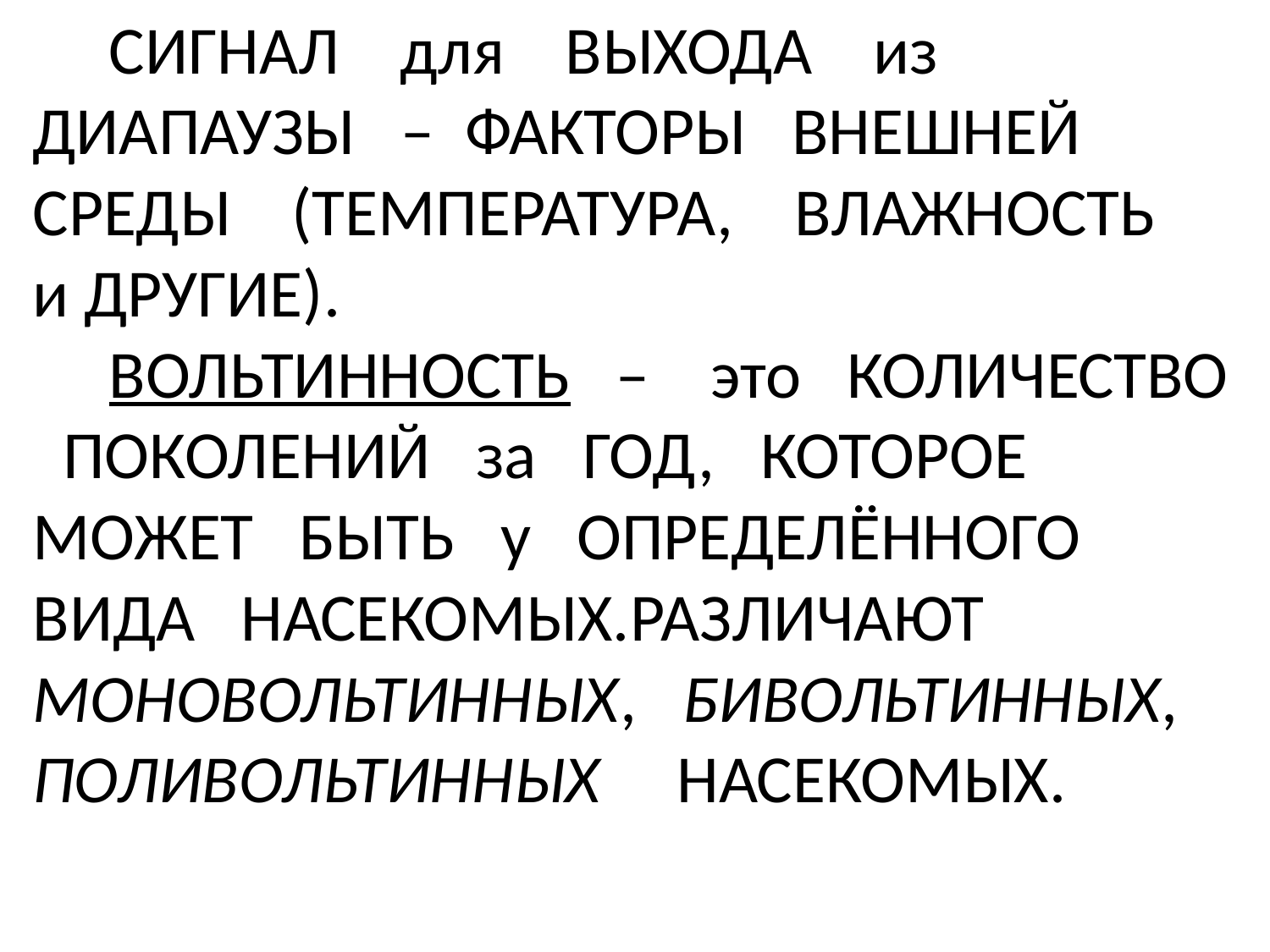

# СИГНАЛ    для    ВЫХОДА    из ДИАПАУЗЫ   –  ФАКТОРЫ   ВНЕШНЕЙ    СРЕДЫ    (ТЕМПЕРАТУРА,    ВЛАЖНОСТЬ   и ДРУГИЕ). ВОЛЬТИННОСТЬ   –    это   КОЛИЧЕСТВО   ПОКОЛЕНИЙ   за   ГОД,   КОТОРОЕ   МОЖЕТ   БЫТЬ   у   ОПРЕДЕЛЁННОГО   ВИДА   НАСЕКОМЫХ.РАЗЛИЧАЮТ   МОНОВОЛЬТИННЫХ,   БИВОЛЬТИННЫХ, ПОЛИВОЛЬТИННЫХ     НАСЕКОМЫХ.